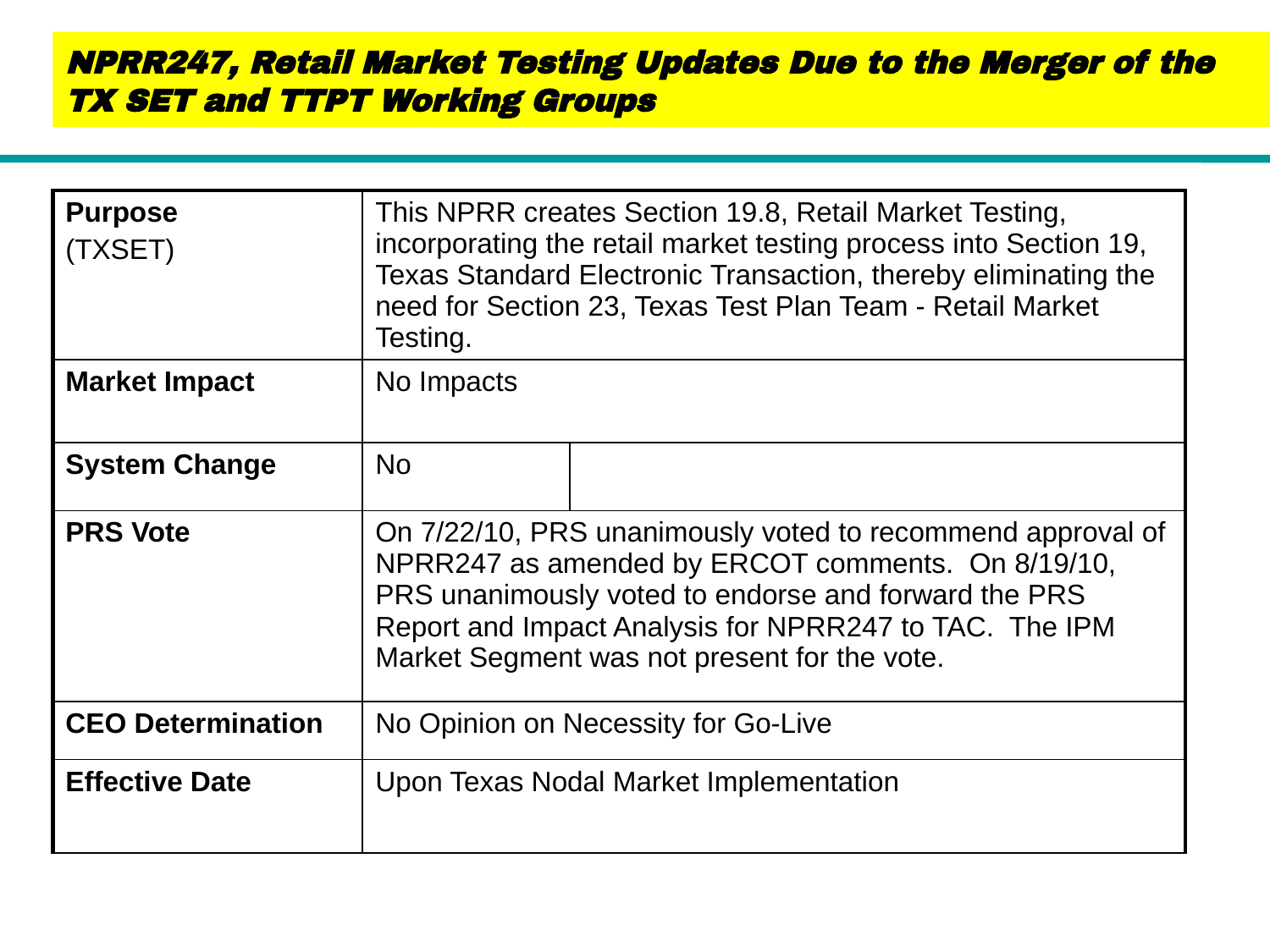

NPRR247, Retail Market Testing Updates Due to the Merger of the TX SET and TTPT Working Groups
| Purpose (TXSET) | This NPRR creates Section 19.8, Retail Market Testing, incorporating the retail market testing process into Section 19, Texas Standard Electronic Transaction, thereby eliminating the need for Section 23, Texas Test Plan Team - Retail Market Testing. |  |
| --- | --- | --- |
| Market Impact | No Impacts |  |
| System Change | No |  |
| PRS Vote | On 7/22/10, PRS unanimously voted to recommend approval of NPRR247 as amended by ERCOT comments. On 8/19/10, PRS unanimously voted to endorse and forward the PRS Report and Impact Analysis for NPRR247 to TAC. The IPM Market Segment was not present for the vote. |  |
| CEO Determination | No Opinion on Necessity for Go-Live |  |
| Effective Date | Upon Texas Nodal Market Implementation |  |